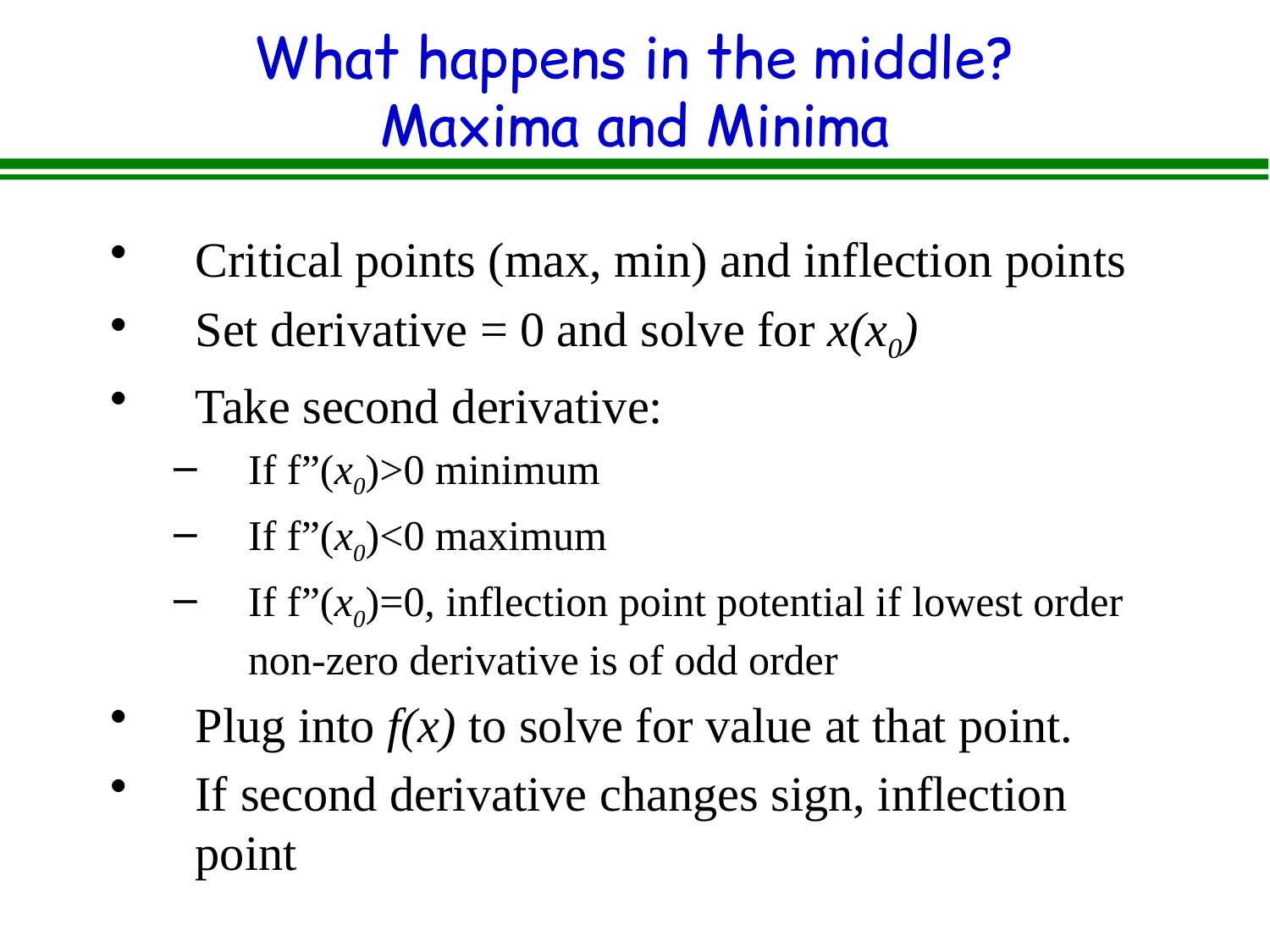

# What happens in the middle? Maxima and Minima
Critical points (max, min) and inflection points
Set derivative = 0 and solve for x(x0)
Take second derivative:
If f”(x0)>0 minimum
If f”(x0)<0 maximum
If f”(x0)=0, inflection point potential if lowest order non-zero derivative is of odd order
Plug into f(x) to solve for value at that point.
If second derivative changes sign, inflection point